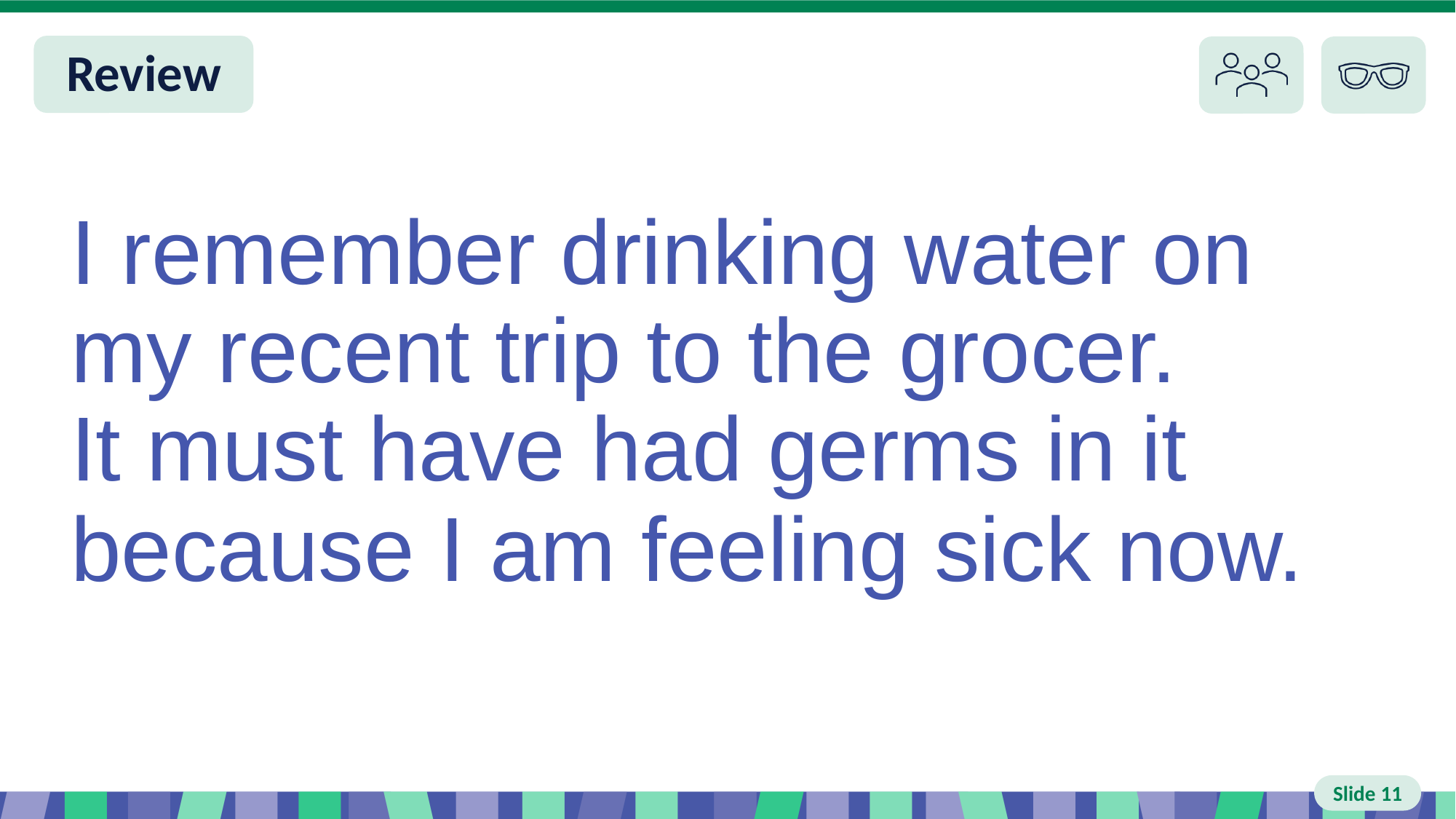

# Slide 11 Review You do
I remember drinking water on my recent trip to the grocer.
It must have had germs in it because I am feeling sick now.